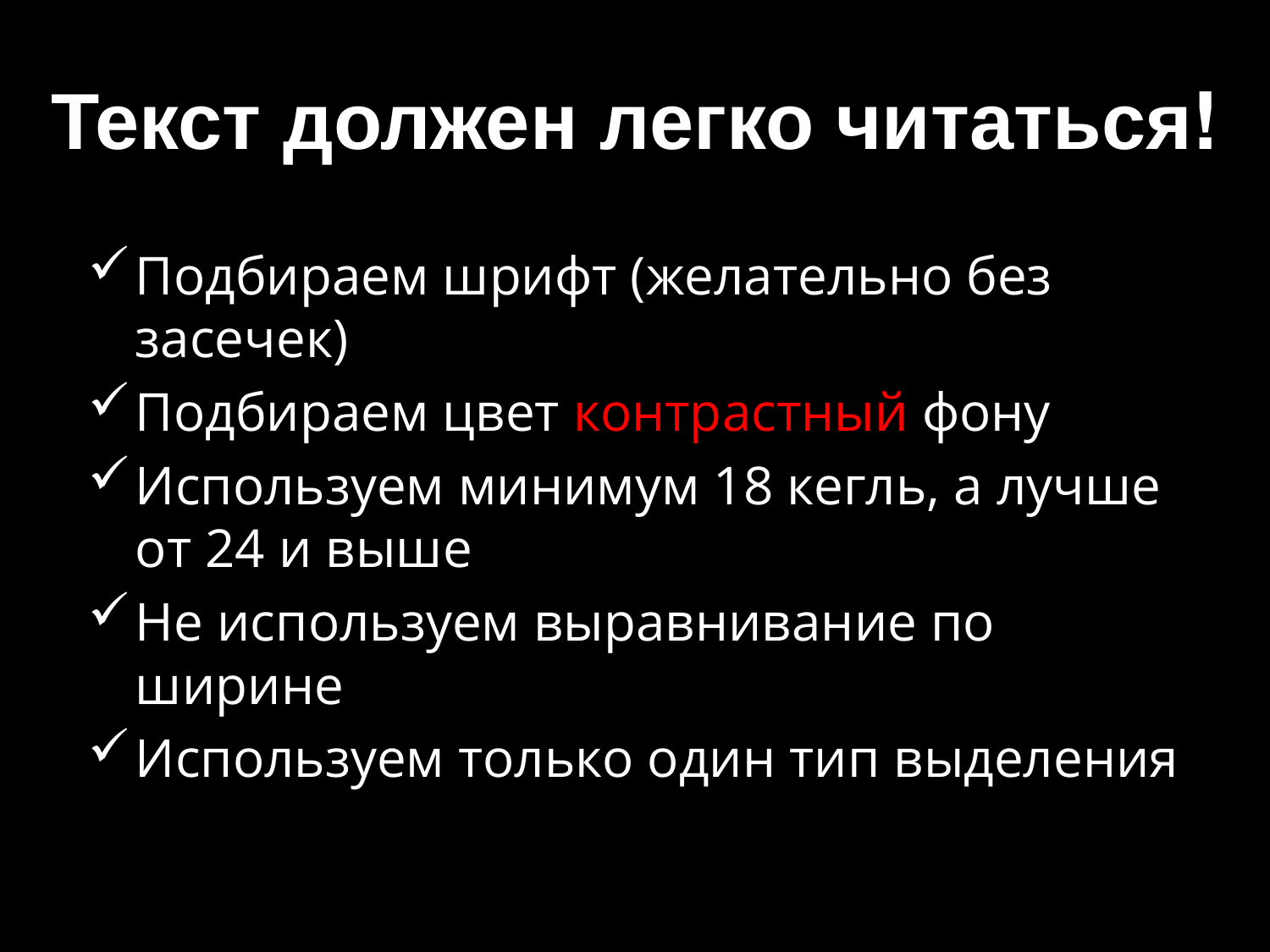

# Текст должен легко читаться!
Подбираем шрифт (желательно без засечек)
Подбираем цвет контрастный фону
Используем минимум 18 кегль, а лучше от 24 и выше
Не используем выравнивание по ширине
Используем только один тип выделения